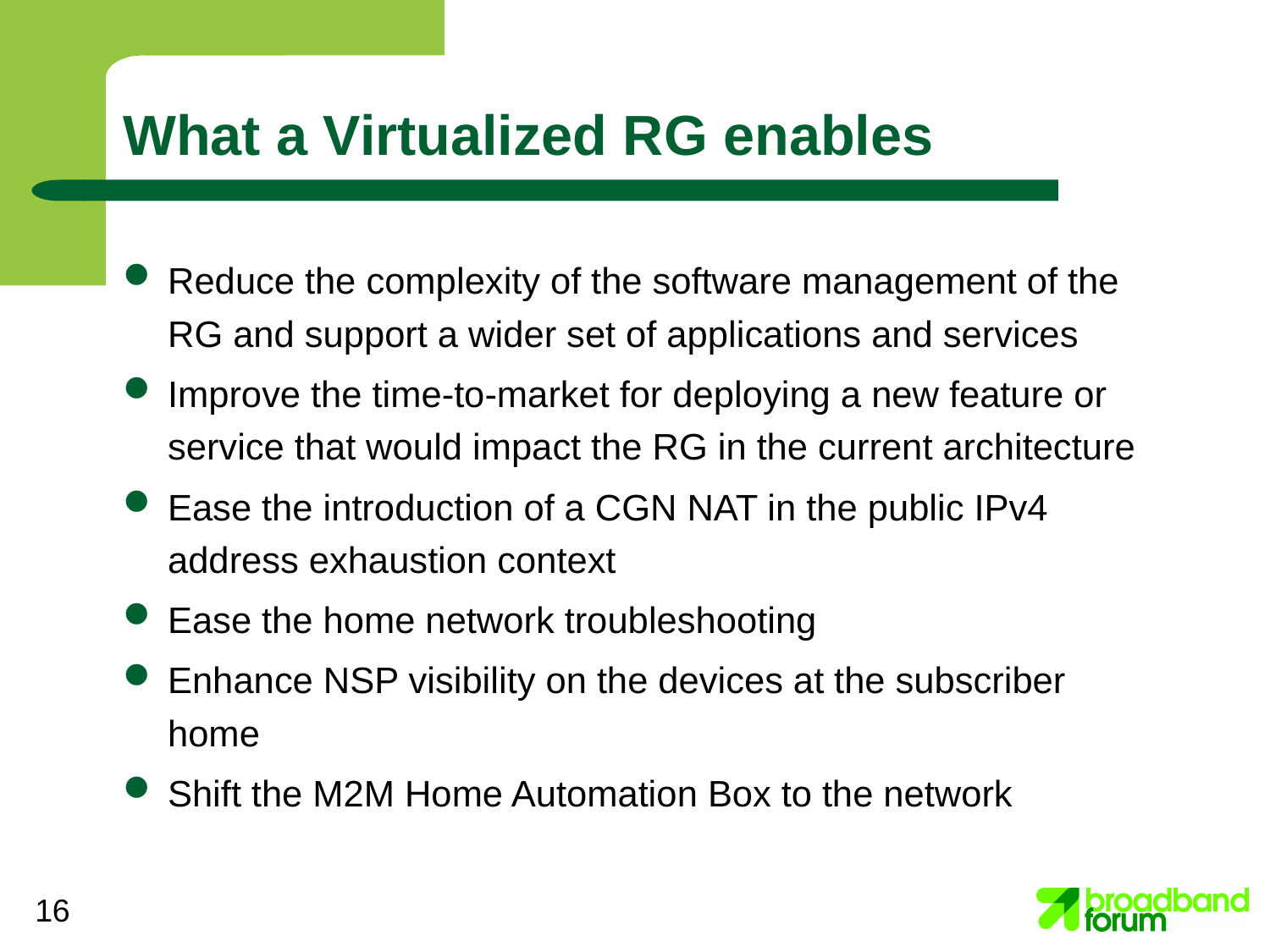

# What a Virtualized RG enables
Reduce the complexity of the software management of the RG and support a wider set of applications and services
Improve the time-to-market for deploying a new feature or service that would impact the RG in the current architecture
Ease the introduction of a CGN NAT in the public IPv4 address exhaustion context
Ease the home network troubleshooting
Enhance NSP visibility on the devices at the subscriber home
Shift the M2M Home Automation Box to the network
16